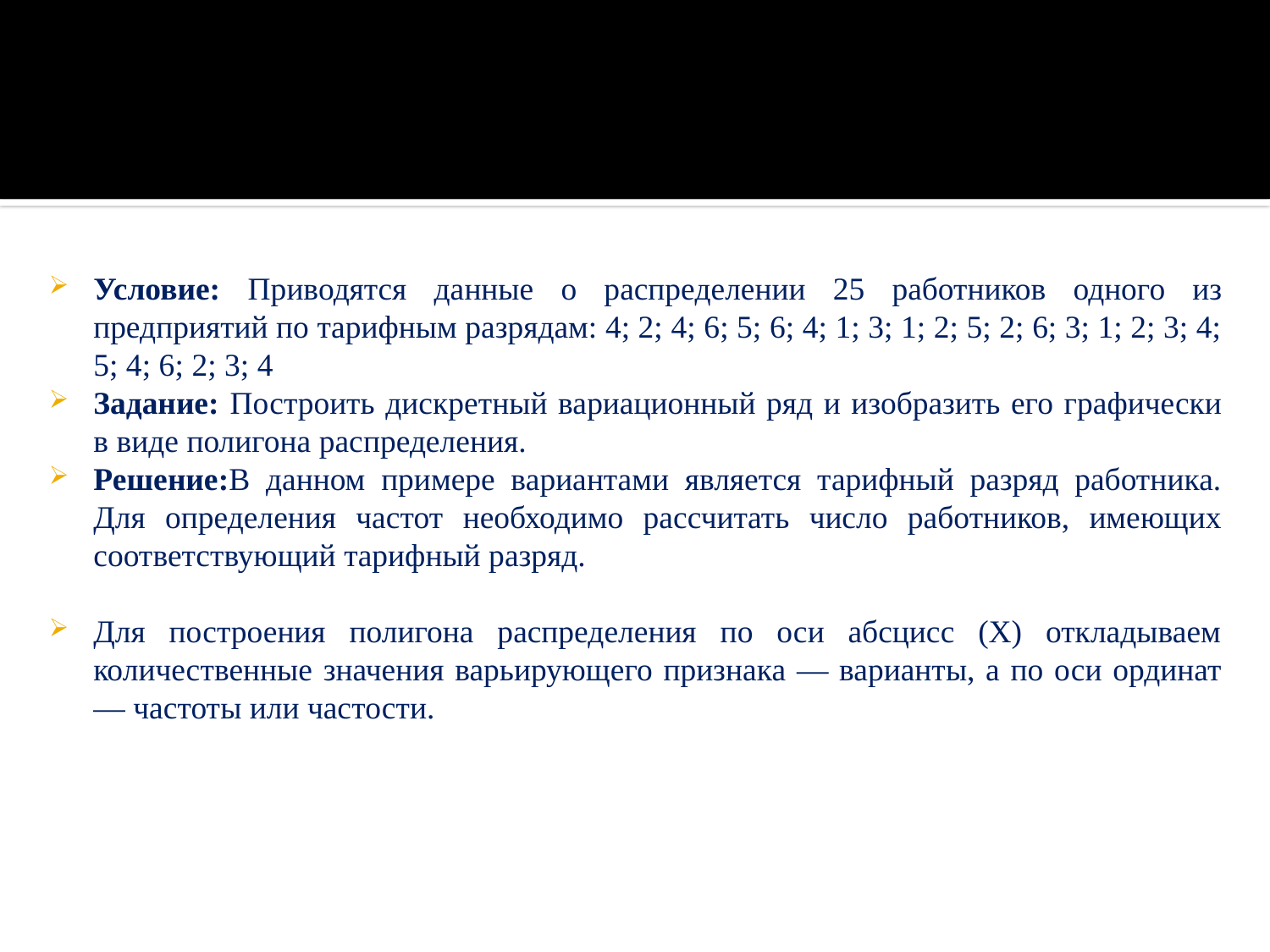

Условие: Приводятся данные о распределении 25 работников одного из предприятий по тарифным разрядам: 4; 2; 4; 6; 5; 6; 4; 1; 3; 1; 2; 5; 2; 6; 3; 1; 2; 3; 4; 5; 4; 6; 2; 3; 4
Задание: Построить дискретный вариационный ряд и изобразить его графически в виде полигона распределения.
Решение:В данном примере вариантами является тарифный разряд работника. Для определения частот необходимо рассчитать число работников, имеющих соответствующий тарифный разряд.

Для построения полигона распределения по оси абсцисс (X) откладываем количественные значения варьирующего признака — варианты, а по оси ординат — частоты или частости.